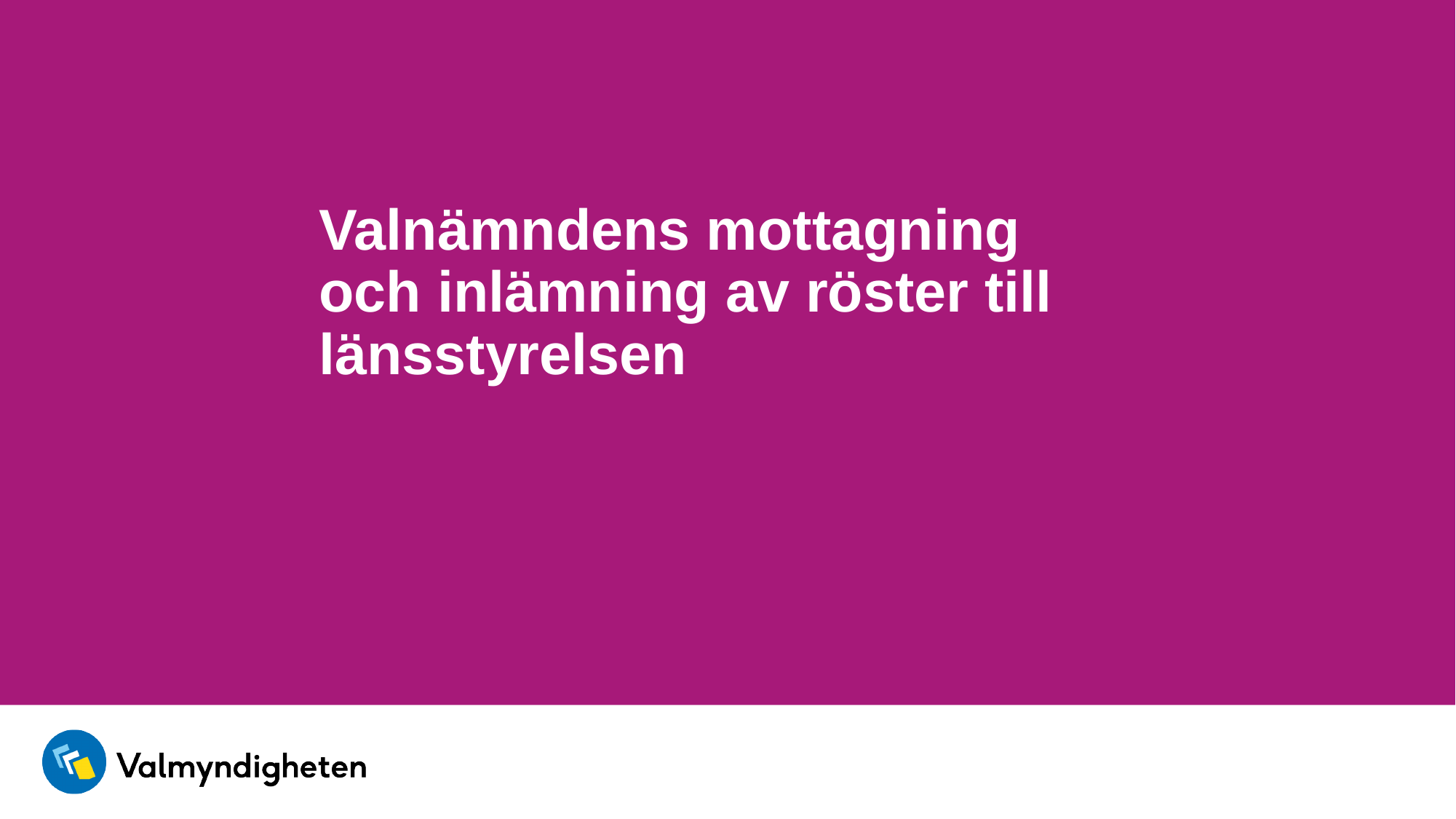

# Valnämndens mottagning och inlämning av röster till länsstyrelsen